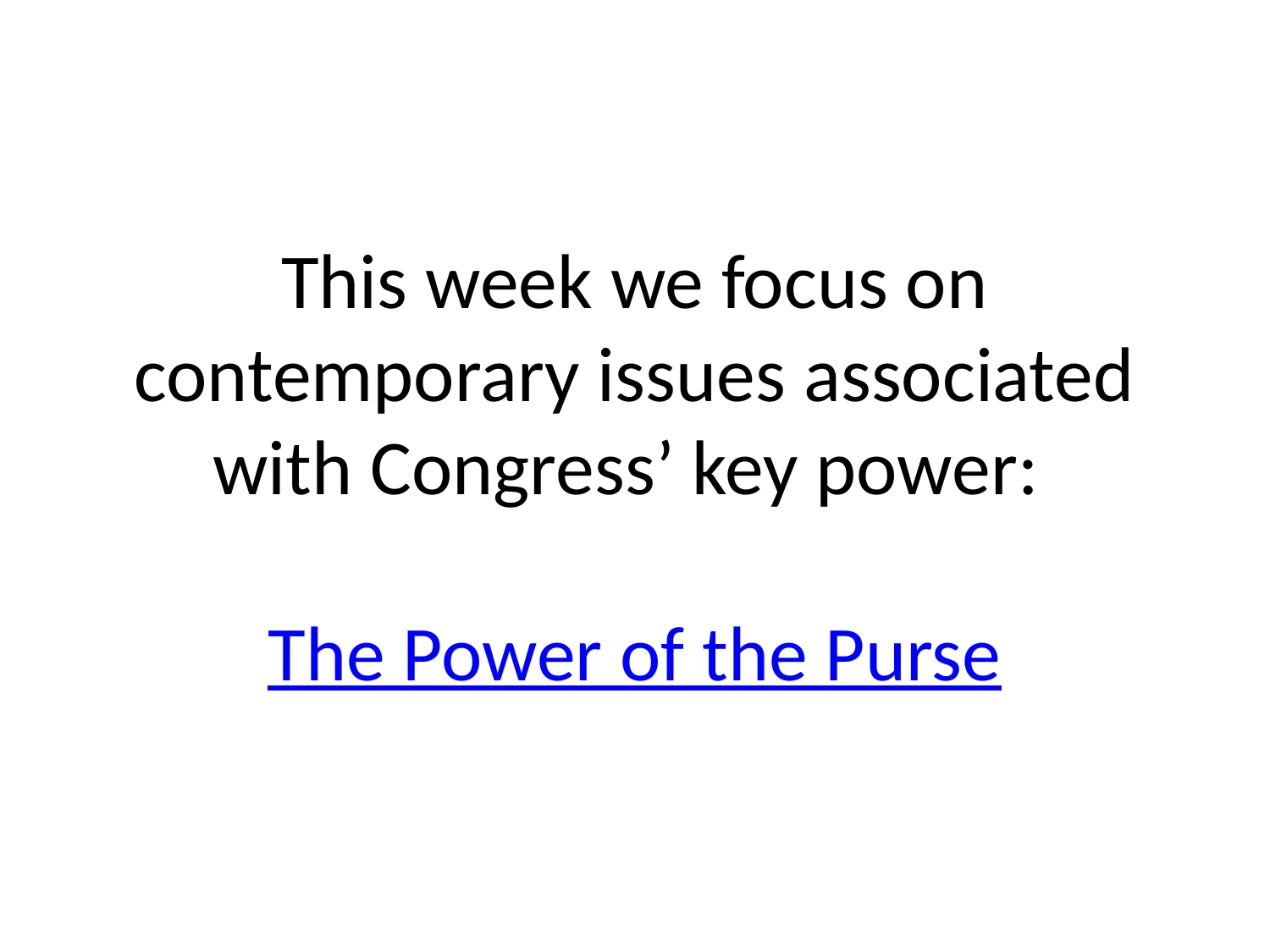

# This week we focus on contemporary issues associated with Congress’ key power: The Power of the Purse